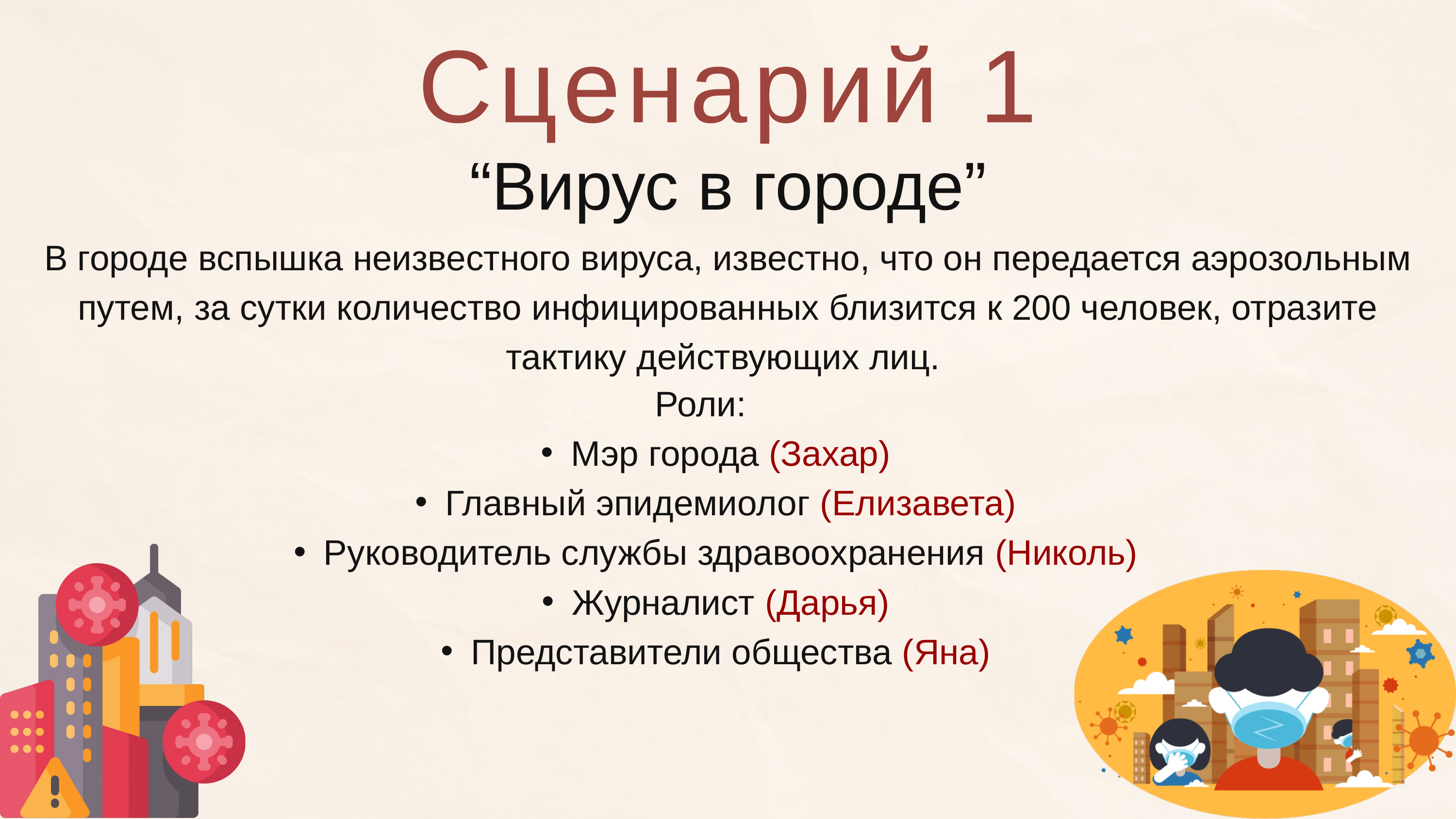

Сценарий 1
“Вирус в городе”
В городе вспышка неизвестного вируса, известно, что он передается аэрозольным путем, за сутки количество инфицированных близится к 200 человек, отразите тактику действующих лиц.
Роли:
Мэр города (Захар)
Главный эпидемиолог (Елизавета)
Руководитель службы здравоохранения (Николь)
Журналист (Дарья)
Представители общества (Яна)